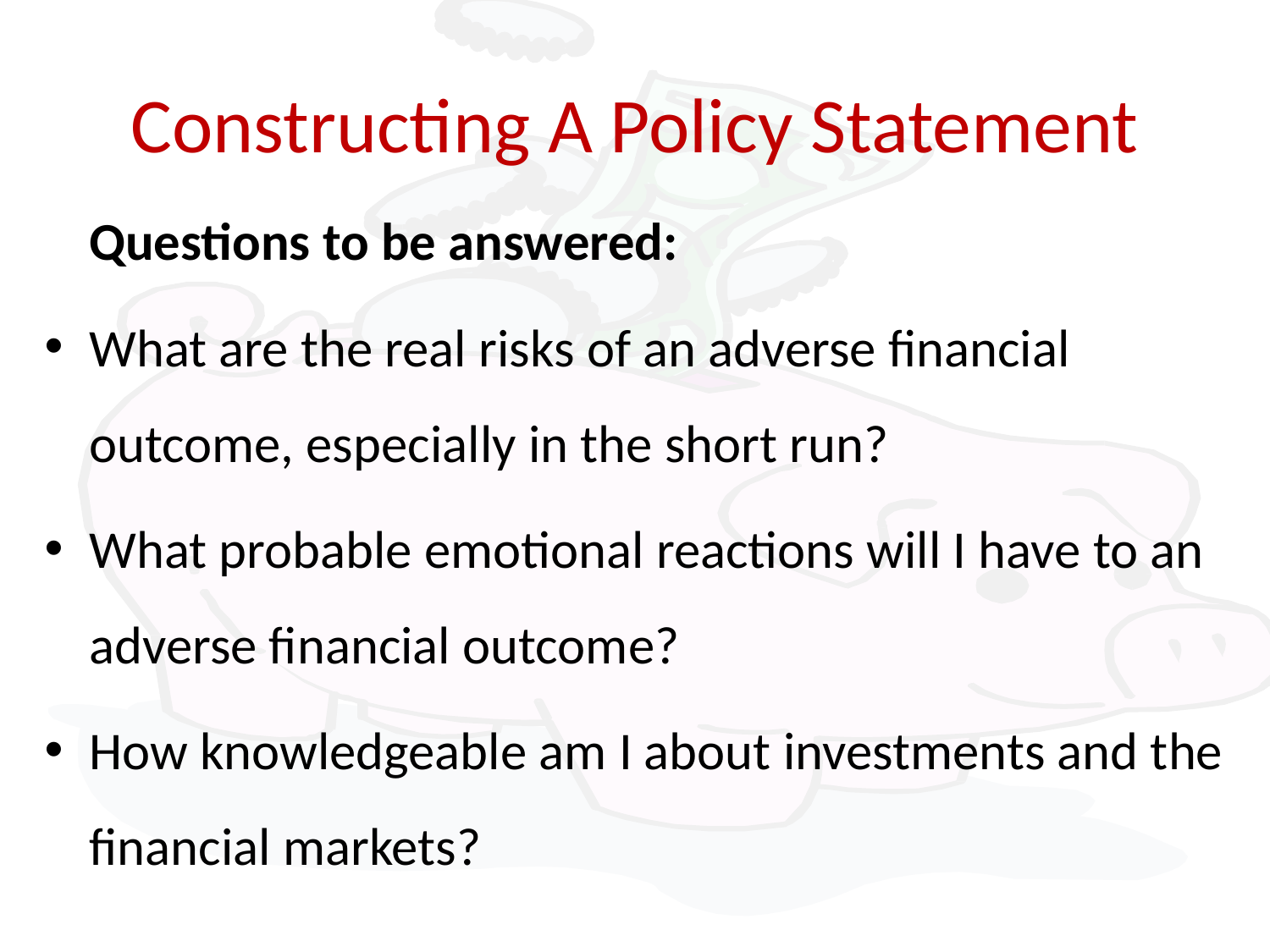

# Constructing A Policy Statement
	Questions to be answered:
What are the real risks of an adverse financial outcome, especially in the short run?
What probable emotional reactions will I have to an adverse financial outcome?
How knowledgeable am I about investments and the financial markets?